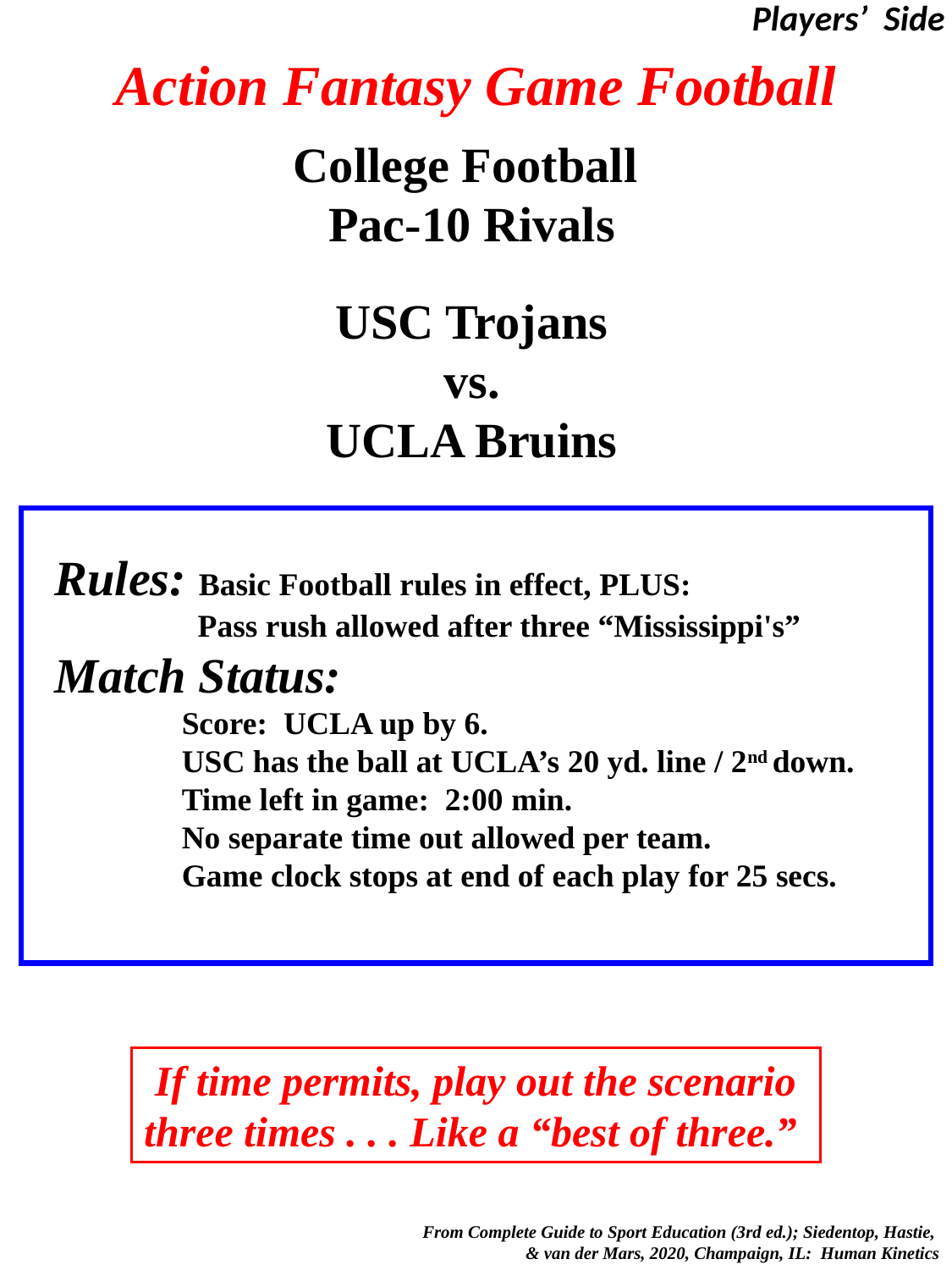

Players’  Side
# Action Fantasy Game Football
College Football
Pac-10 Rivals

USC Trojans
vs.
UCLA Bruins

Rules: Basic Football rules in effect, PLUS:
	  Pass rush allowed after three “Mississippi's”
Match Status:
	Score:  UCLA up by 6.
   	USC has the ball at UCLA’s 20 yd. line / 2nd down.
    	Time left in game:  2:00 min.
	No separate time out allowed per team.
	Game clock stops at end of each play for 25 secs.
If time permits, play out the scenario
three times . . . Like a “best of three.”
 From Complete Guide to Sport Education (3rd ed.); Siedentop, Hastie,
& van der Mars, 2020, Champaign, IL:  Human Kinetics